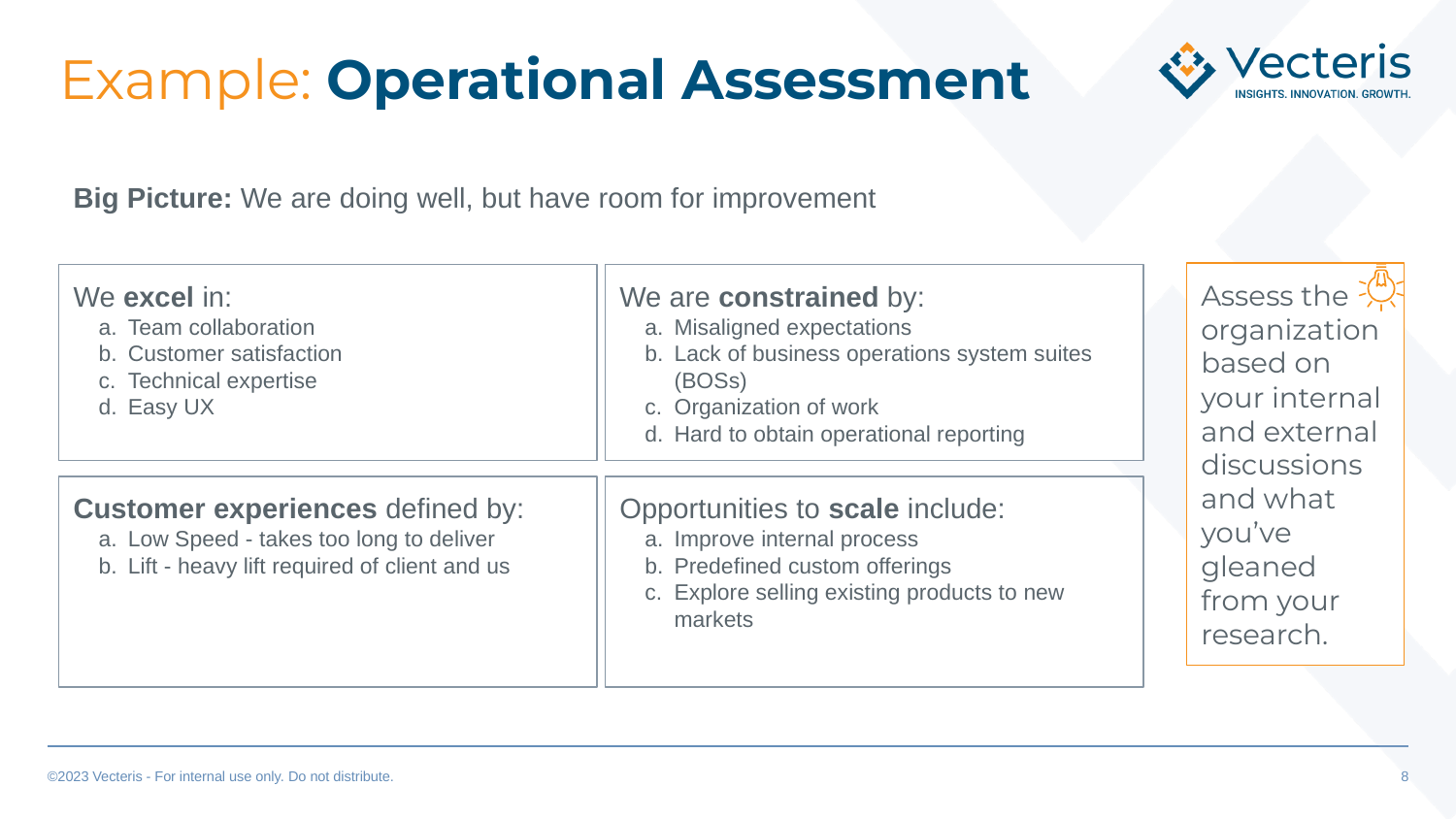

# Example: Operational Assessment
Big Picture: We are doing well, but have room for improvement

Assess the organization based on your internal and external discussions and what you’ve gleaned from your research.
We excel in:
Team collaboration
Customer satisfaction
Technical expertise
Easy UX

We are constrained by:
Misaligned expectations
Lack of business operations system suites (BOSs)
Organization of work
Hard to obtain operational reporting
Customer experiences defined by:
Low Speed - takes too long to deliver
Lift - heavy lift required of client and us

Opportunities to scale include:
Improve internal process
Predefined custom offerings
Explore selling existing products to new markets